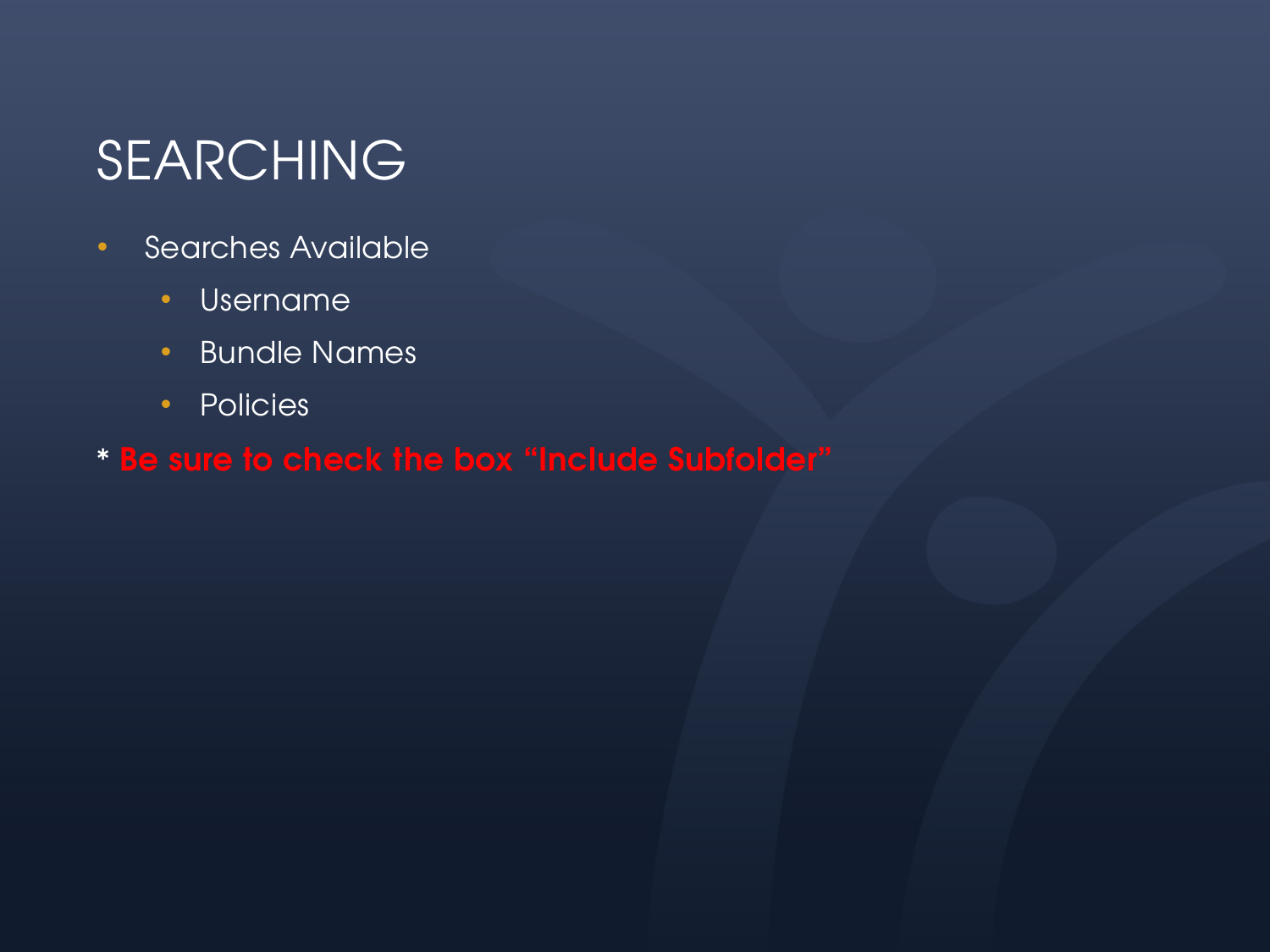

# Searching
Searches Available
Username
Bundle Names
Policies
* Be sure to check the box “Include Subfolder”